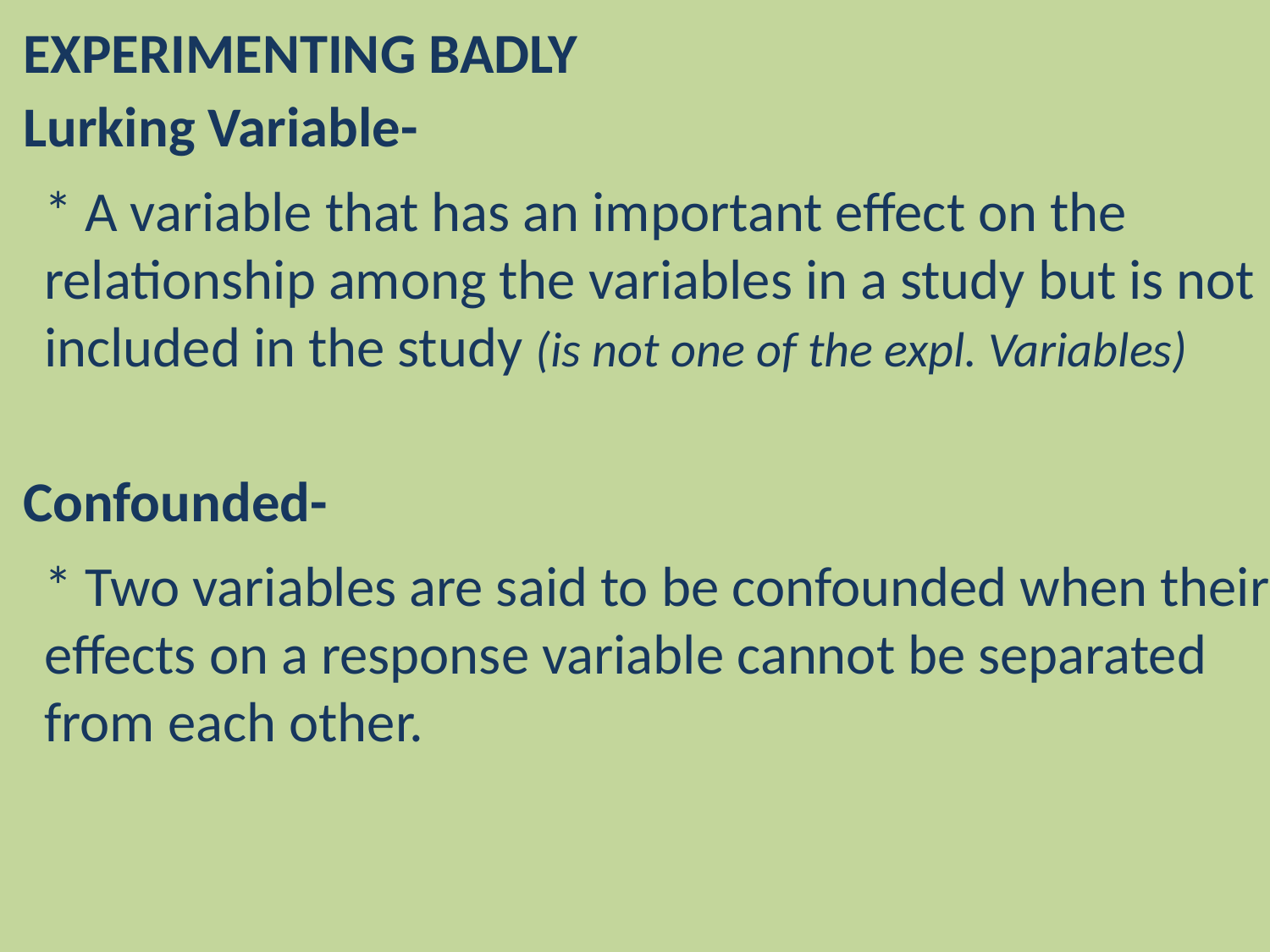

EXPERIMENTING BADLY
Lurking Variable-
* A variable that has an important effect on the relationship among the variables in a study but is not included in the study (is not one of the expl. Variables)
Confounded-
* Two variables are said to be confounded when their effects on a response variable cannot be separated from each other.